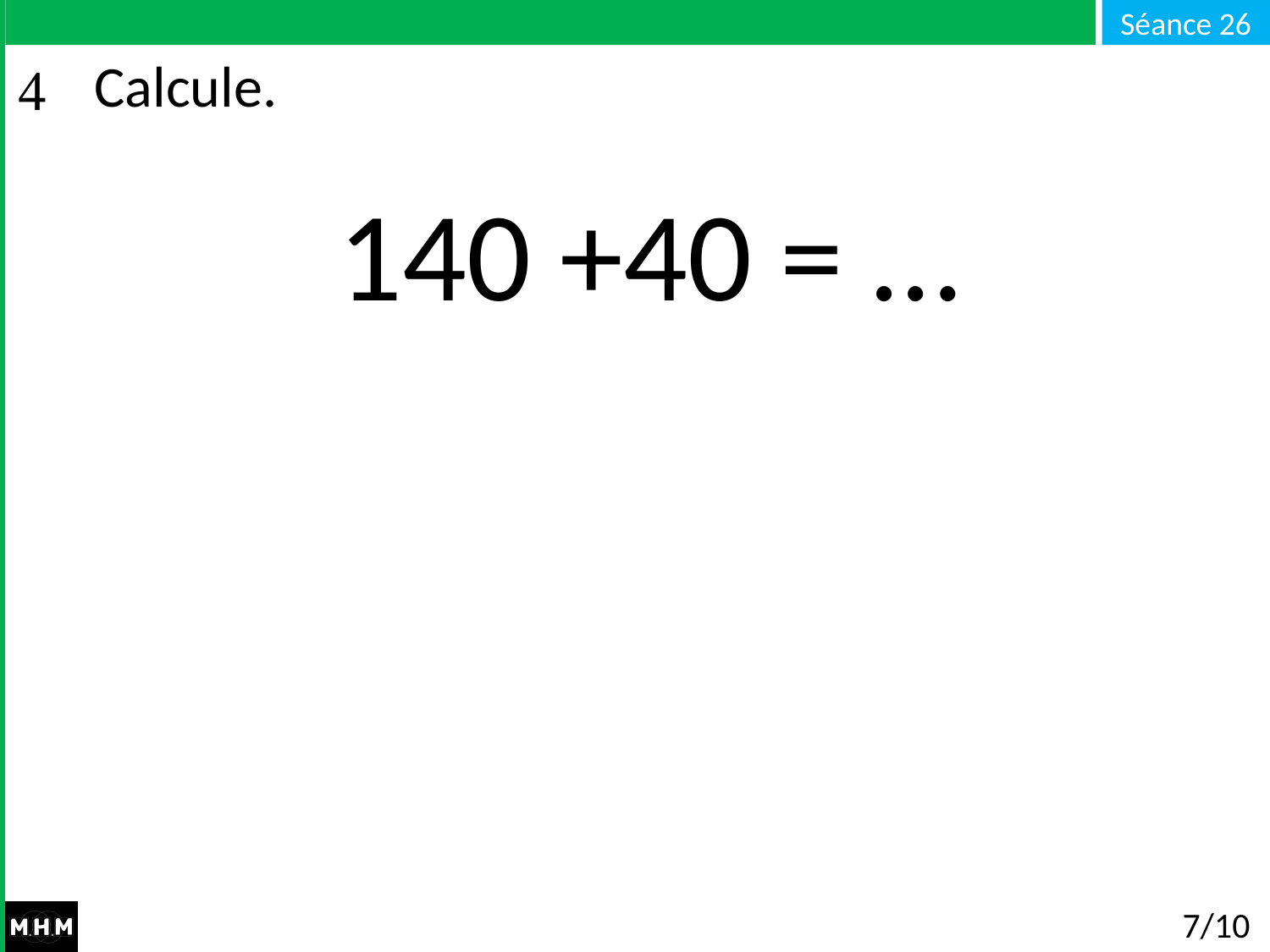

# Calcule.
140 +40 = …
7/10